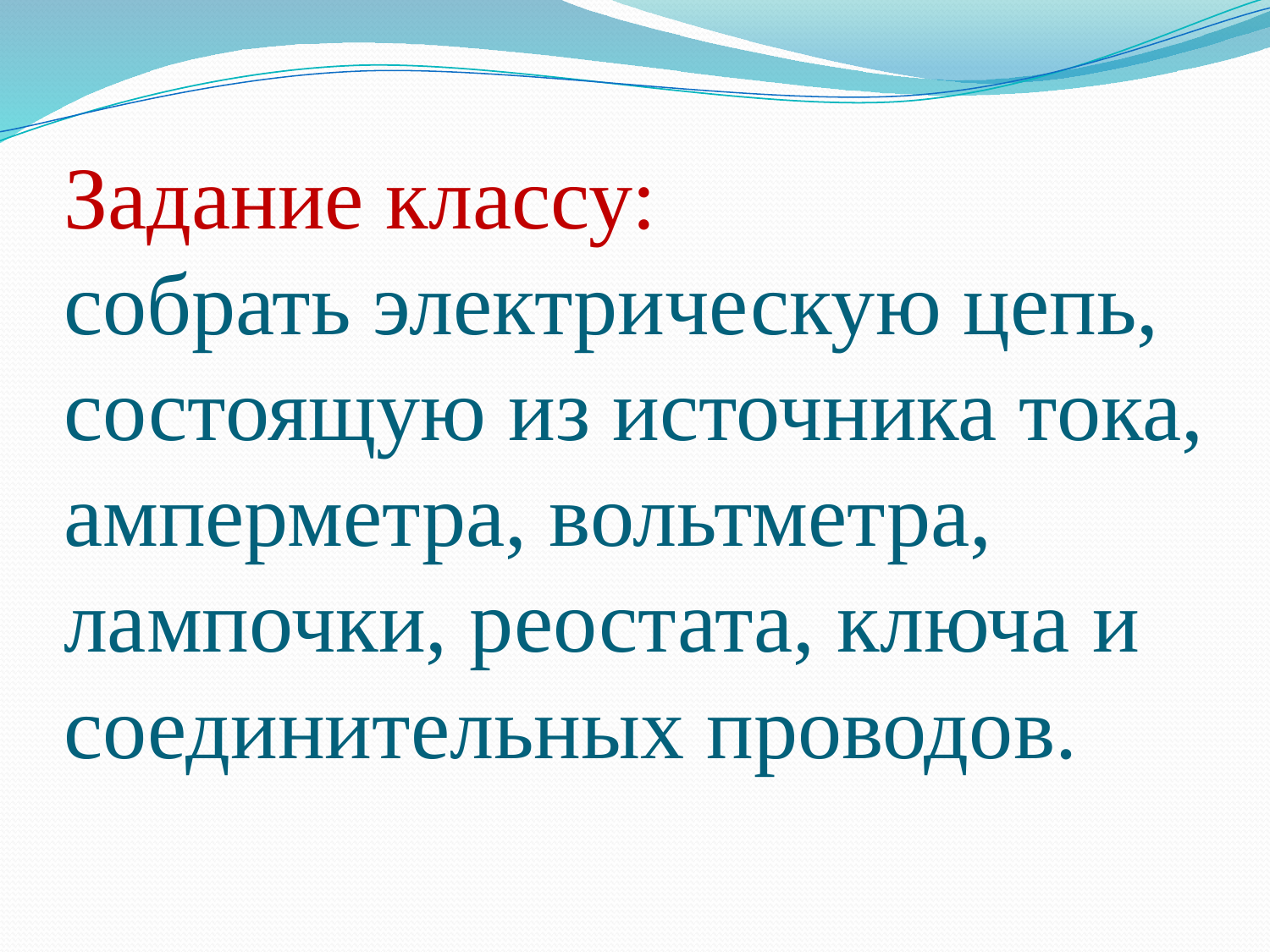

# Задание классу: собрать электрическую цепь, состоящую из источника тока, амперметра, вольтметра, лампочки, реостата, ключа и соединительных проводов.